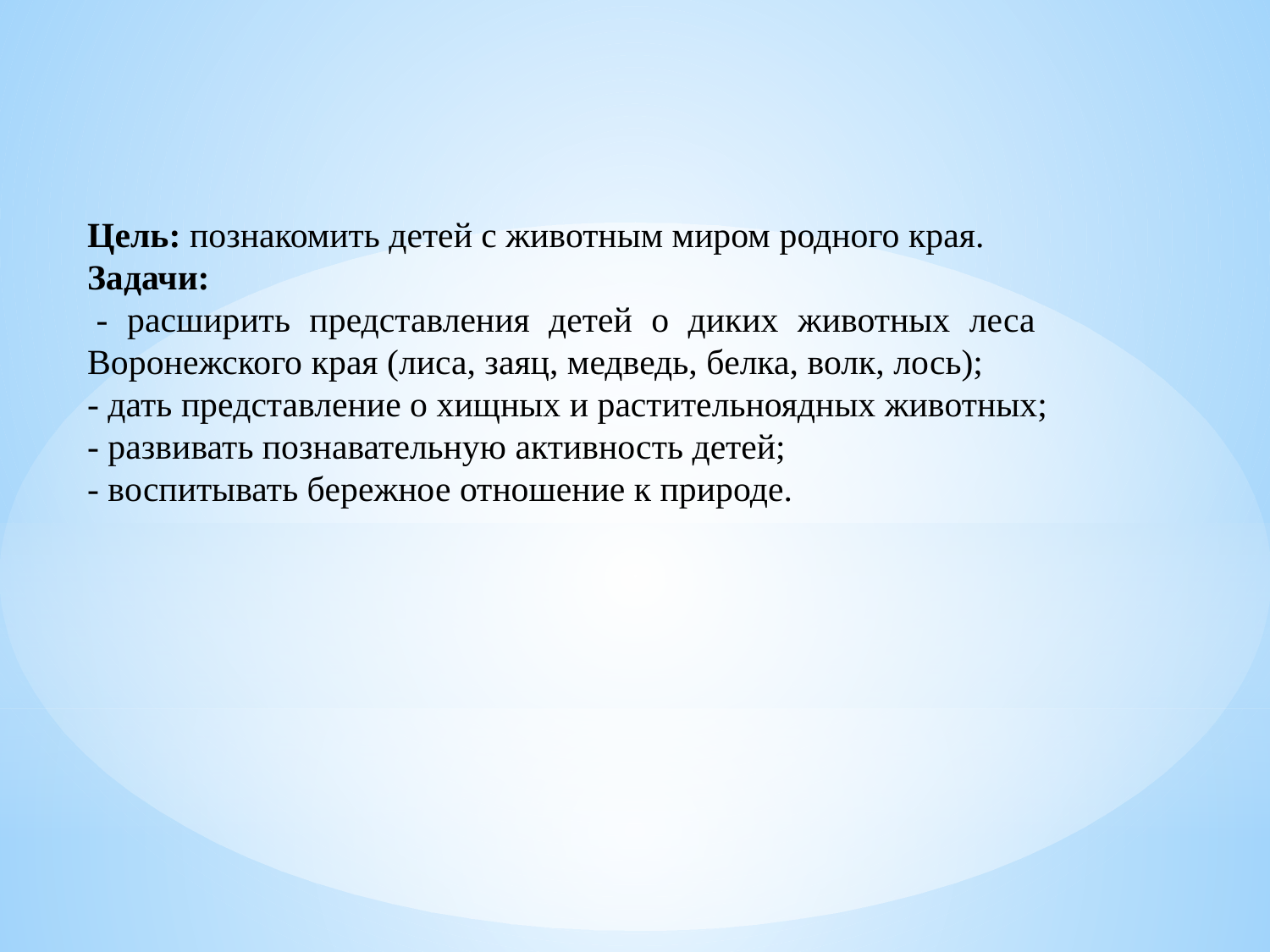

Цель: познакомить детей с животным миром родного края.
Задачи:
 - расширить представления детей о диких животных леса    Воронежского края (лиса, заяц, медведь, белка, волк, лось);
- дать представление о хищных и растительноядных животных;
- развивать познавательную активность детей;
- воспитывать бережное отношение к природе.